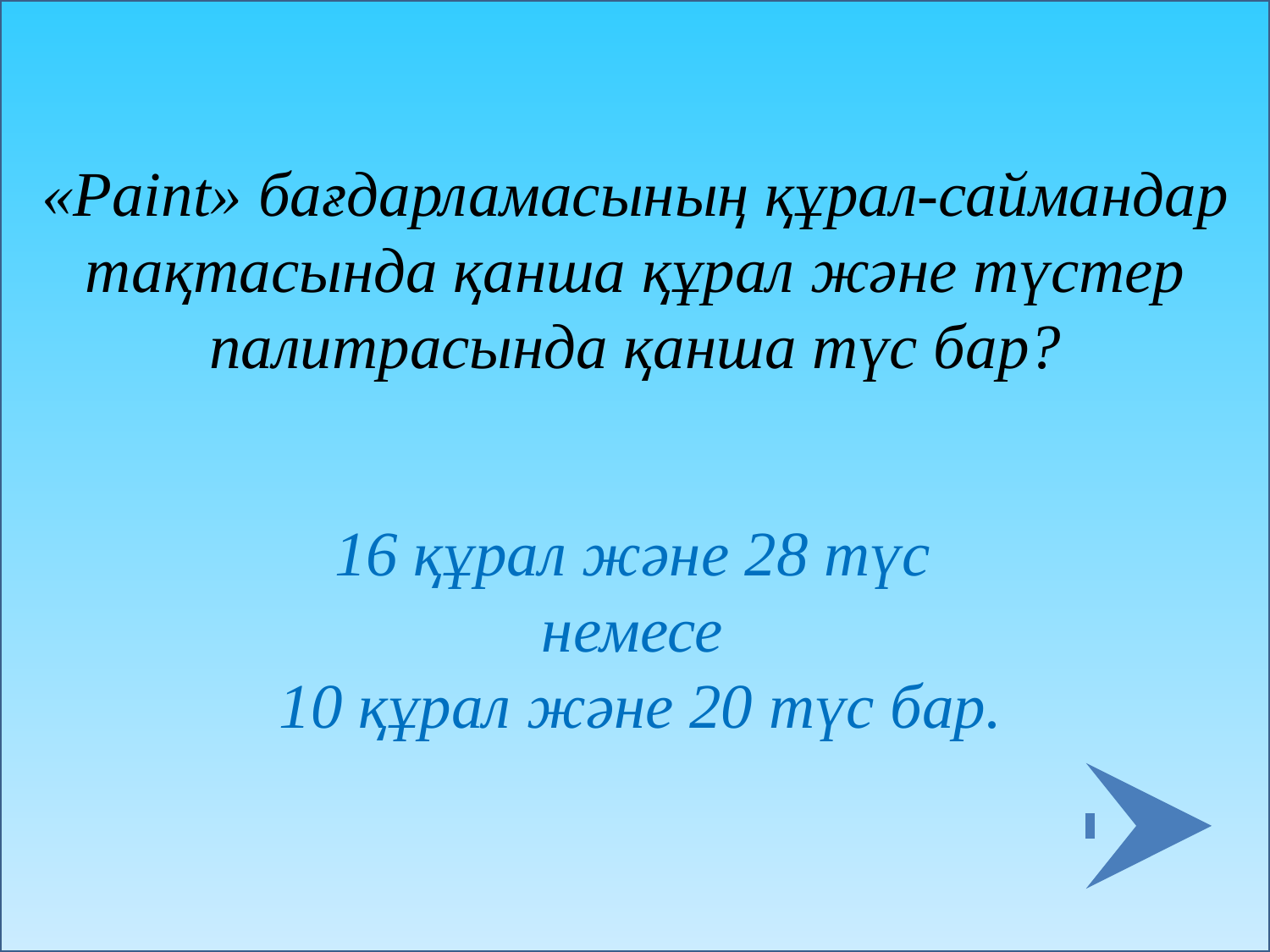

«Paint» бағдарламасының құрал-саймандар тақтасында қанша құрал және түстер палитрасында қанша түс бар?
16 құрал және 28 түс
немесе
 10 құрал және 20 түс бар.